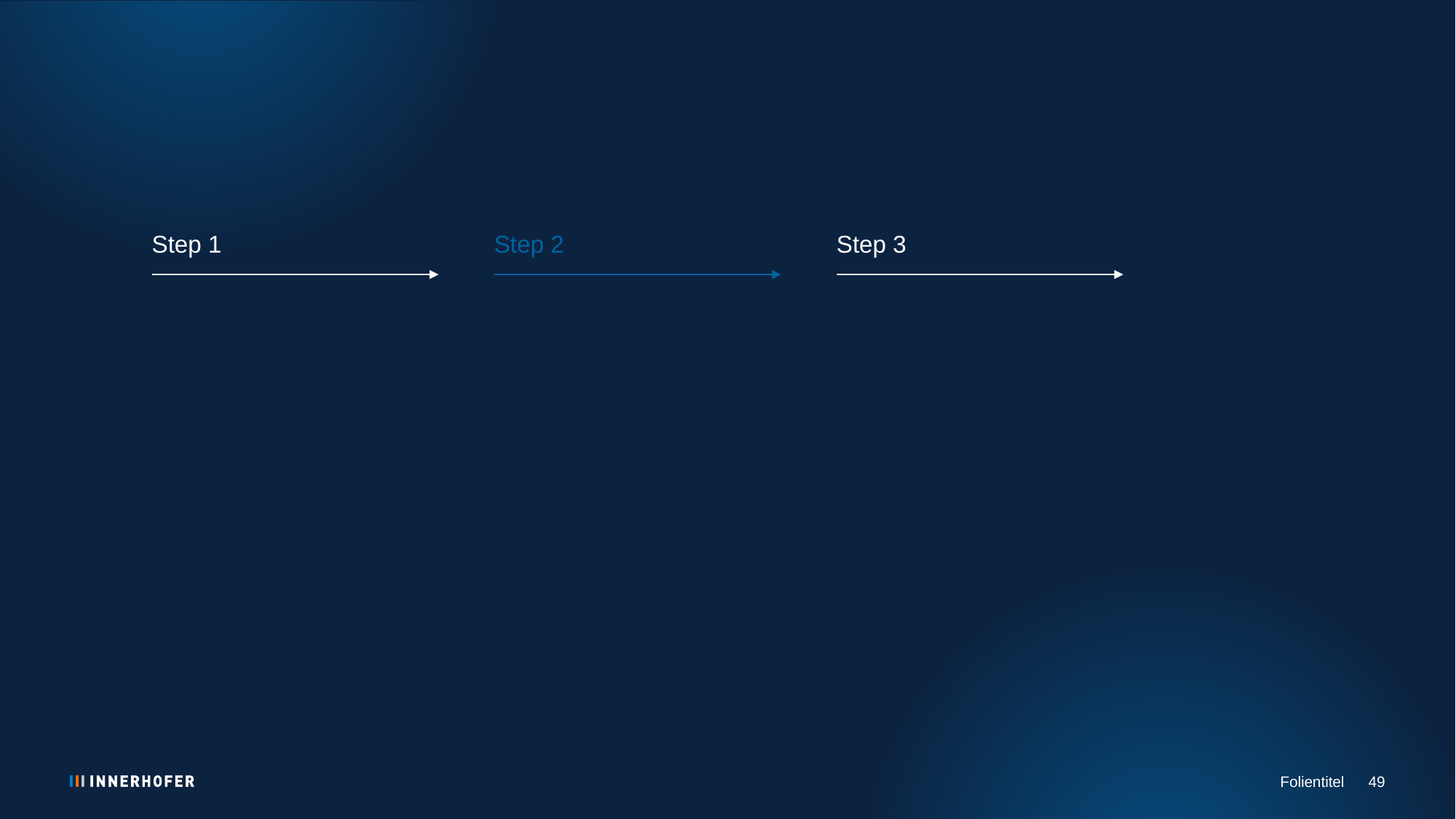

#
Step 1
Step 2
Step 3

Folientitel
49